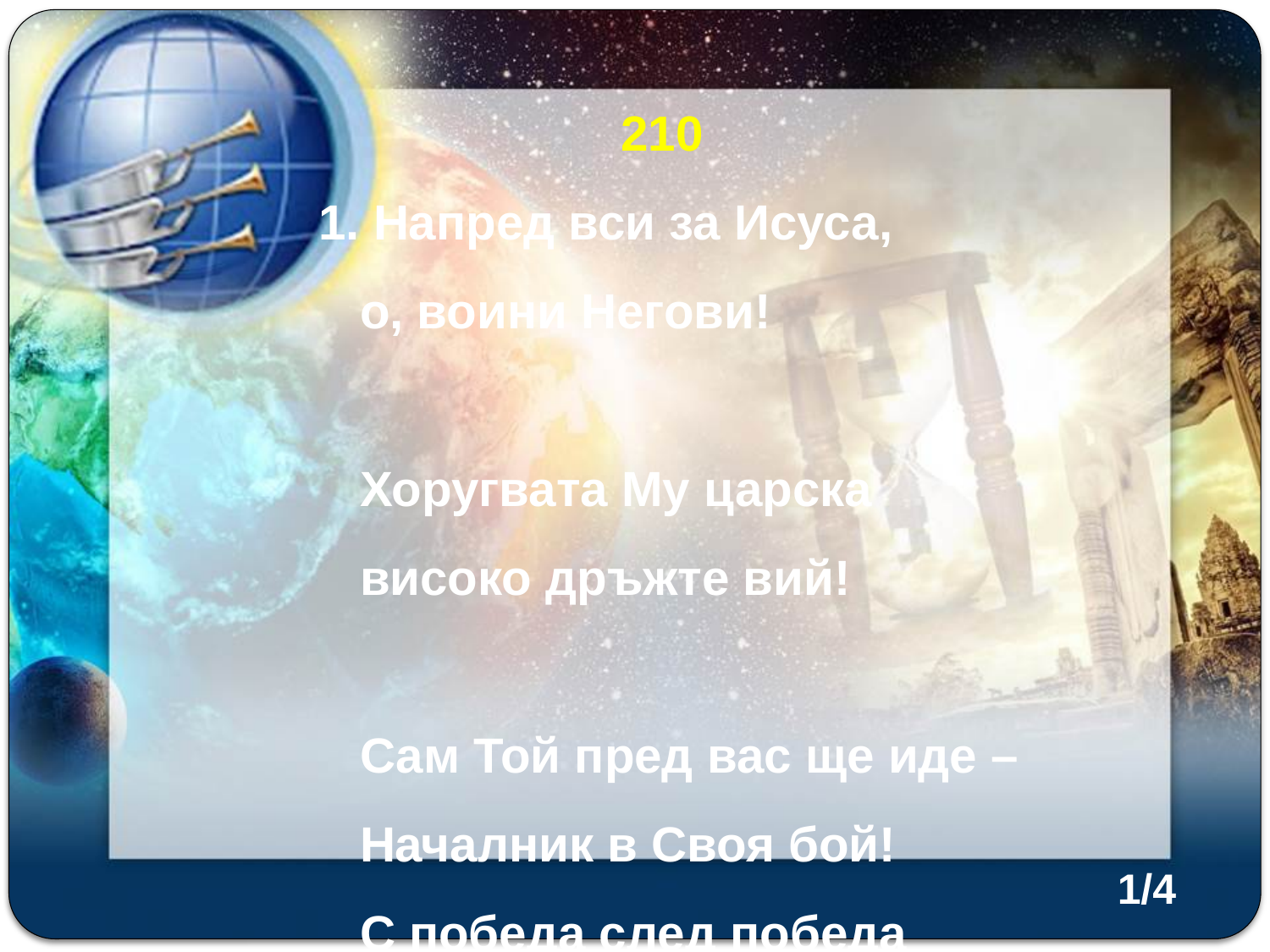

210
1. Напред вси за Исуса,
   о, воини Негови!
   Хоругвата Му царска
   високо дръжте вий!
   Сам Той пред вас ще иде –
   Началник в Своя бой!
   С победа след победа
   напред ще води Той!
1/4